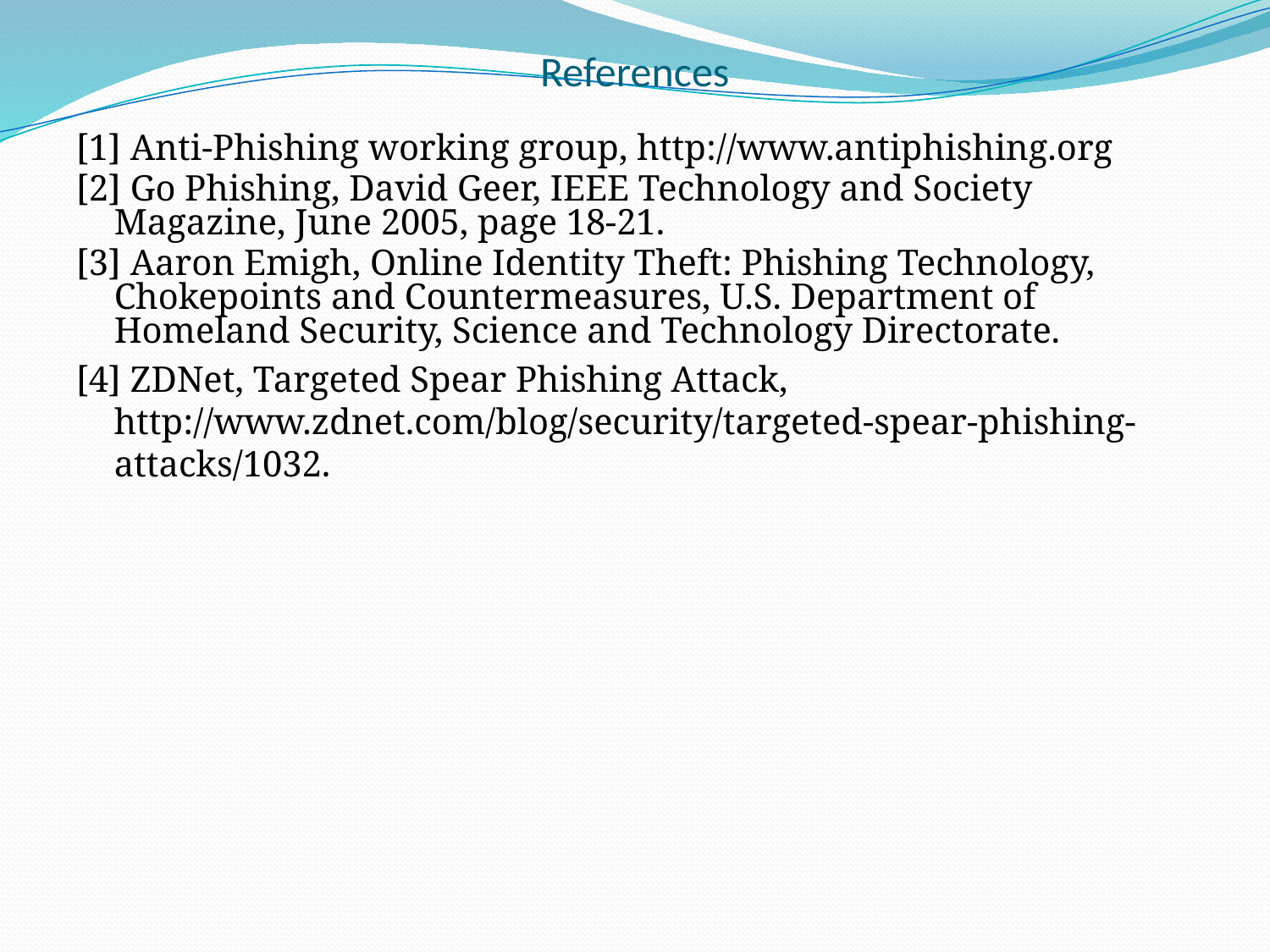

# References
[1] Anti-Phishing working group, http://www.antiphishing.org
[2] Go Phishing, David Geer, IEEE Technology and Society Magazine, June 2005, page 18-21.
[3] Aaron Emigh, Online Identity Theft: Phishing Technology, Chokepoints and Countermeasures, U.S. Department of Homeland Security, Science and Technology Directorate.
[4] ZDNet, Targeted Spear Phishing Attack, http://www.zdnet.com/blog/security/targeted-spear-phishing-attacks/1032.